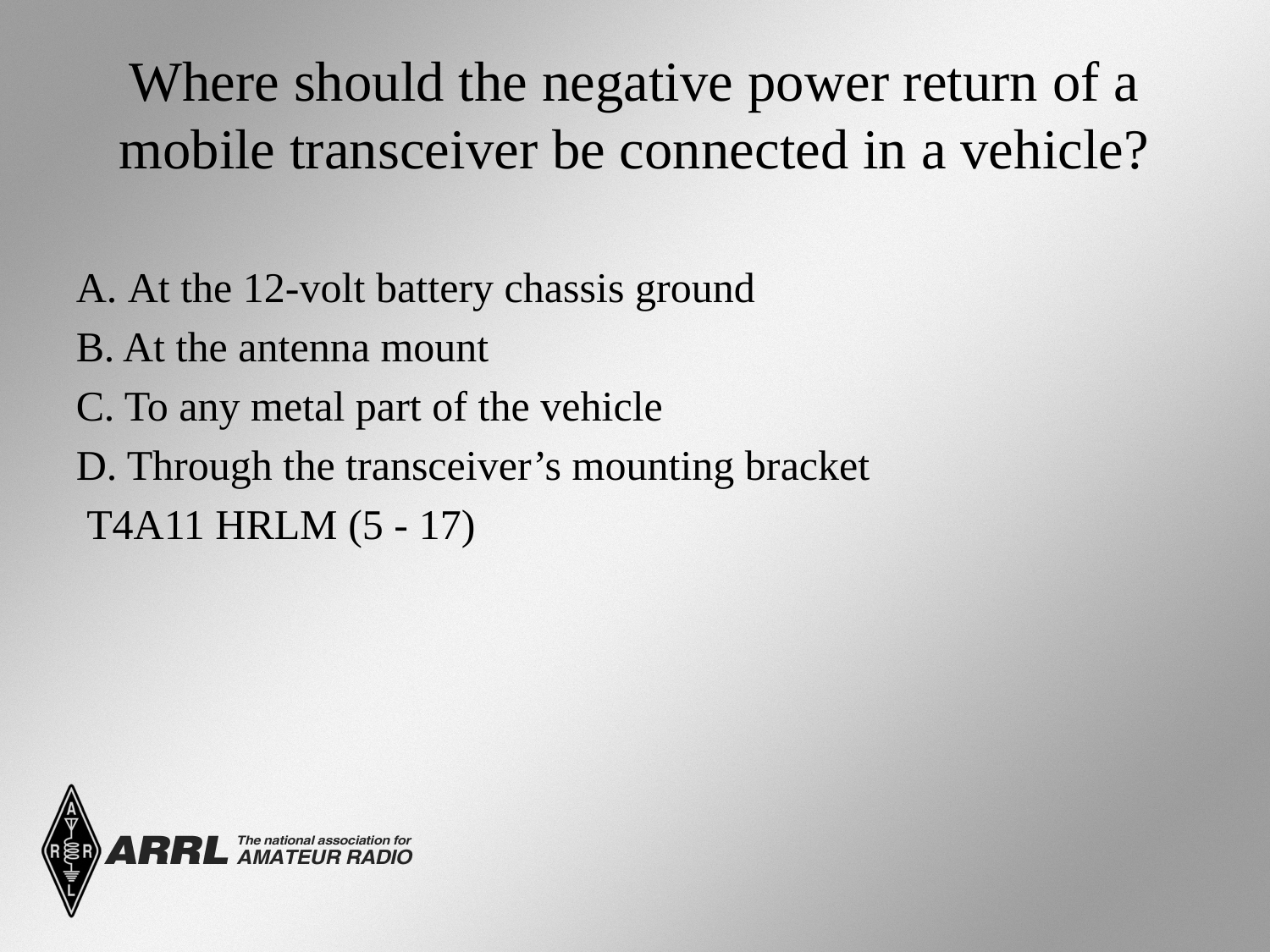

# Where should the negative power return of a mobile transceiver be connected in a vehicle?
A. At the 12-volt battery chassis ground
B. At the antenna mount
C. To any metal part of the vehicle
D. Through the transceiver’s mounting bracket
 T4A11 HRLM (5 - 17)